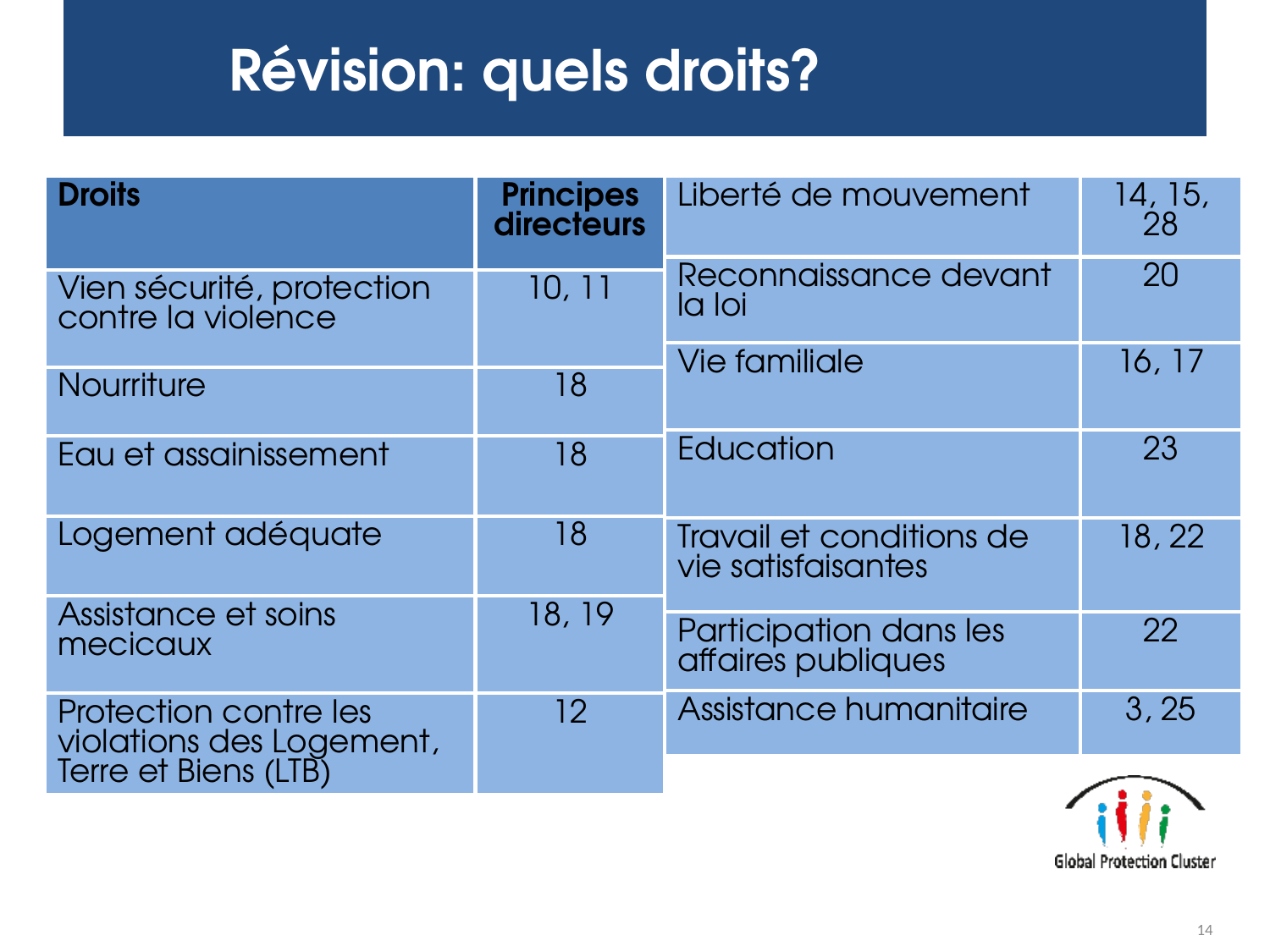

# Révision: quels droits?
| Droits | Principes directeurs |
| --- | --- |
| Vien sécurité, protection contre la violence | 10, 11 |
| Nourriture | 18 |
| Eau et assainissement | 18 |
| Logement adéquate | 18 |
| Assistance et soins mecicaux | 18, 19 |
| Protection contre les violations des Logement, Terre et Biens (LTB) | 12 |
| Liberté de mouvement | 14, 15, 28 |
| --- | --- |
| Reconnaissance devant la loi | 20 |
| Vie familiale | 16, 17 |
| Education | 23 |
| Travail et conditions de vie satisfaisantes | 18, 22 |
| Participation dans les affaires publiques | 22 |
| Assistance humanitaire | 3, 25 |